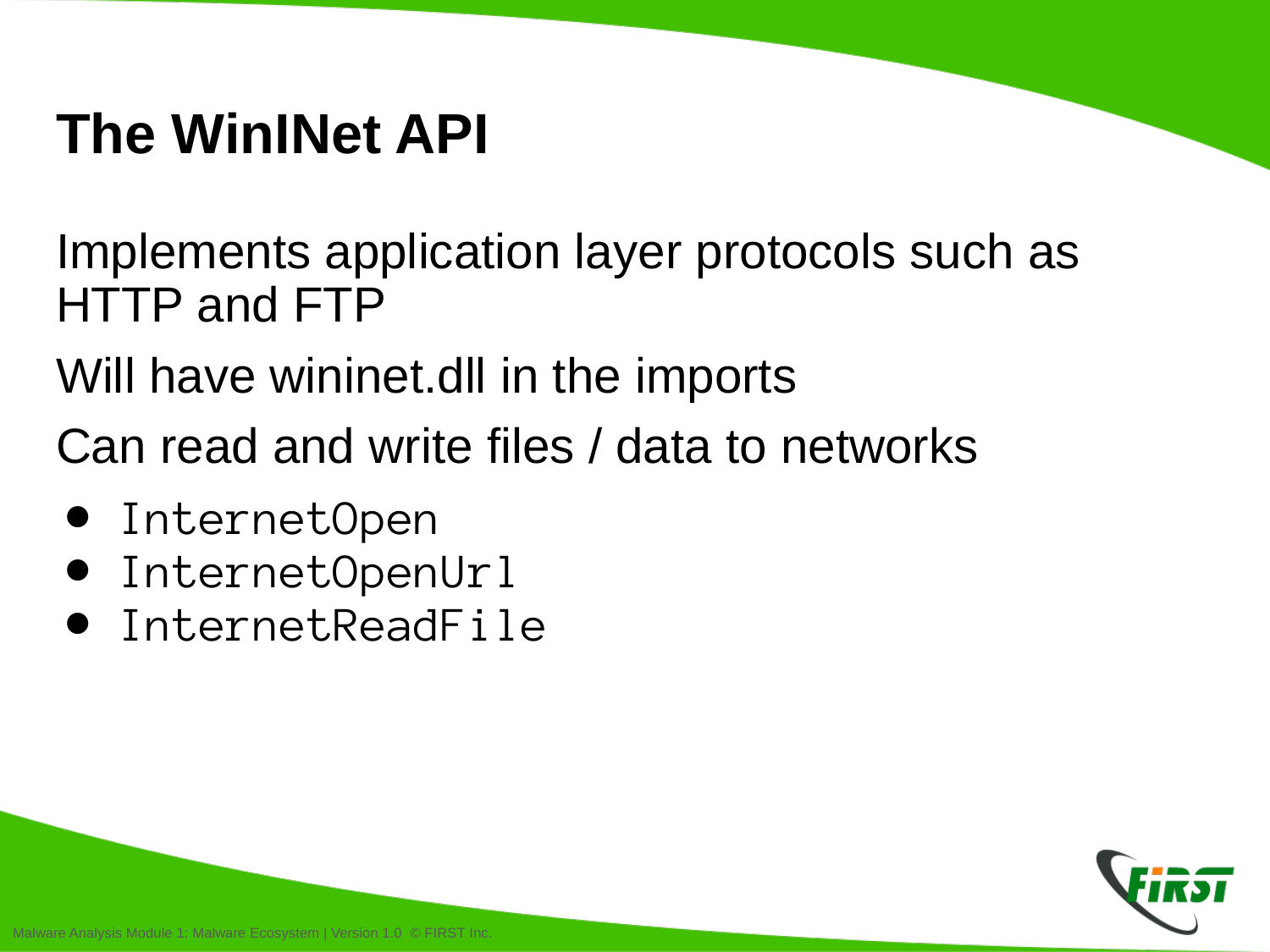

# The WinINet API
Implements application layer protocols such as HTTP and FTP
Will have wininet.dll in the imports
Can read and write files / data to networks
InternetOpen
InternetOpenUrl
InternetReadFile